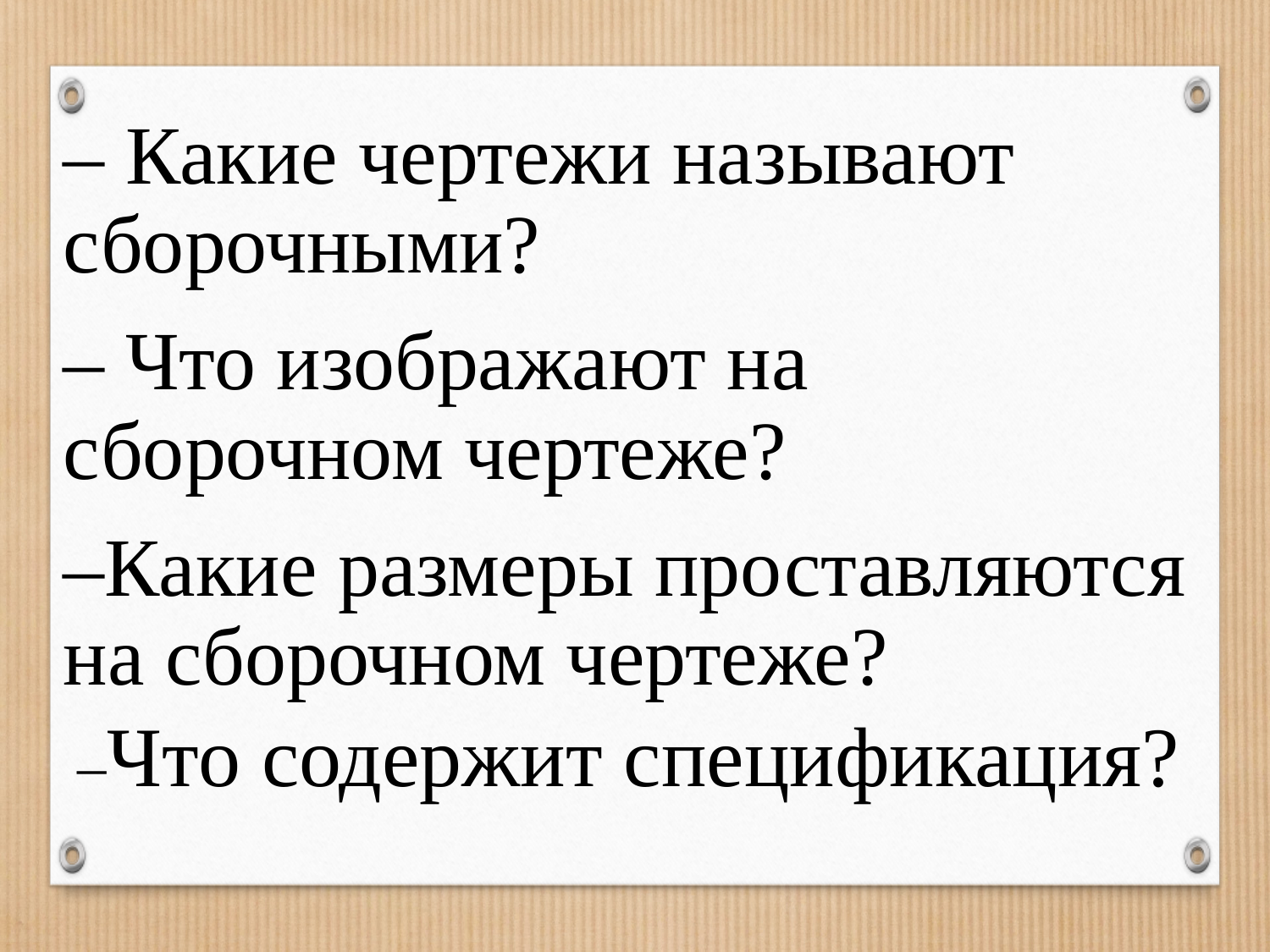

– Какие чертежи называют сборочными?
– Что изображают на сборочном чертеже?
–Какие размеры проставляются на сборочном чертеже?
 –Что содержит спецификация?